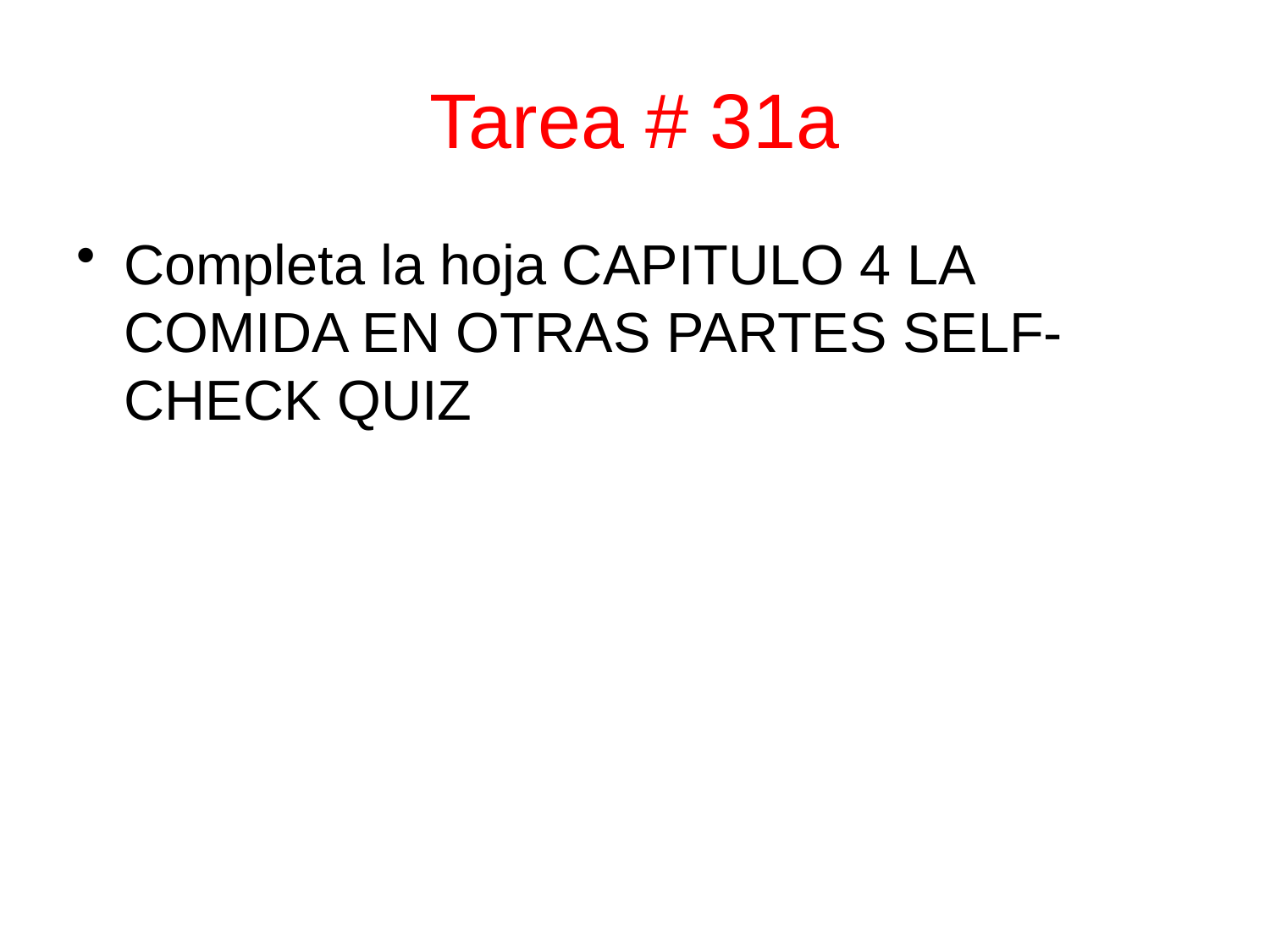

# Tarea # 31a
Completa la hoja CAPITULO 4 LA COMIDA EN OTRAS PARTES SELF-CHECK QUIZ